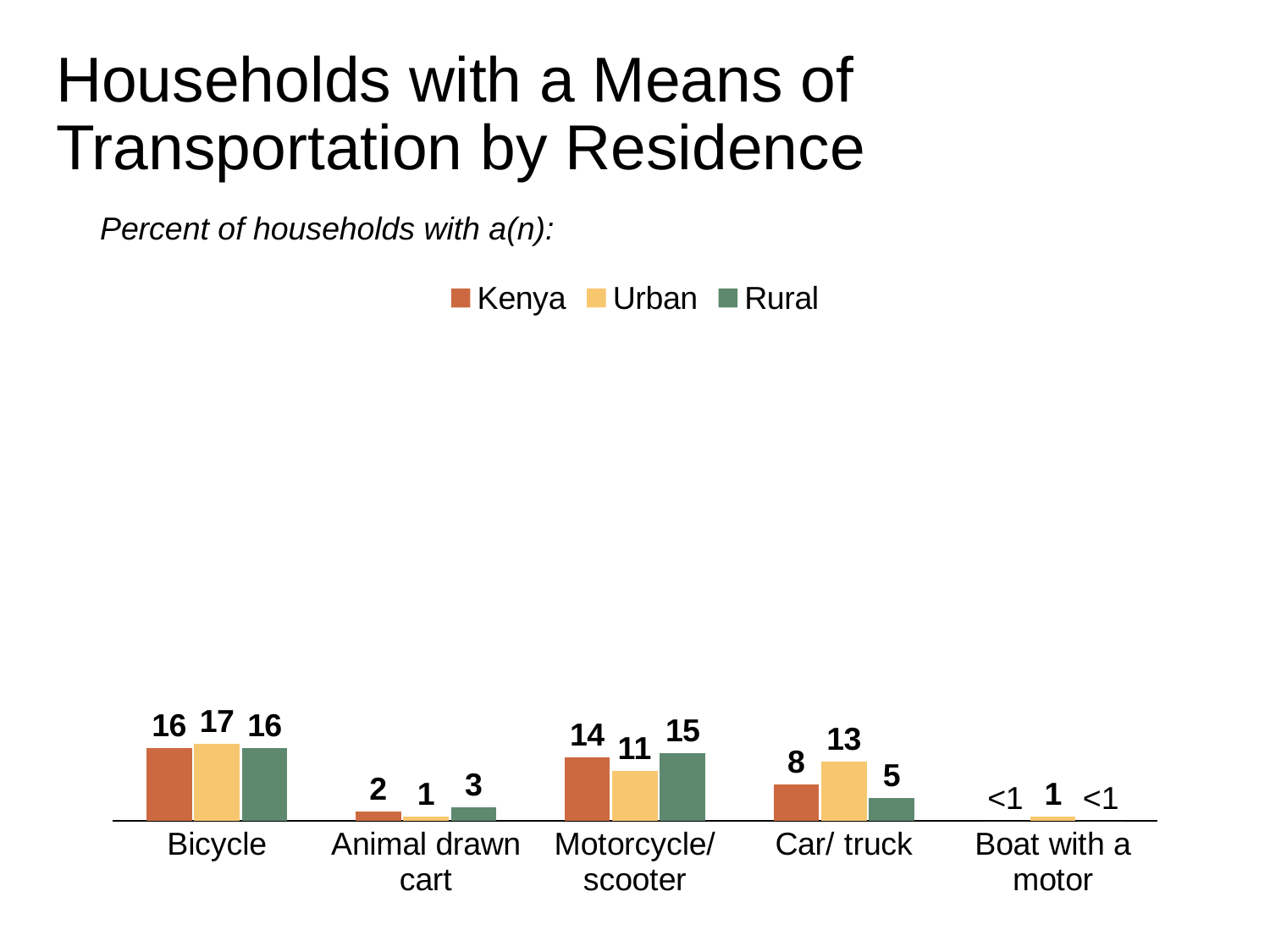

# Households with a Means of Transportation by Residence
Percent of households with a(n):

### Chart

| Category | Kenya | Urban | Rural |
|---|---|---|---|
| Bicycle | 16.0 | 17.0 | 16.0 |
| Animal drawn cart | 2.0 | 1.0 | 3.0 |
| Motorcycle/ scooter | 14.0 | 11.0 | 15.0 |
| Car/ truck | 8.0 | 13.0 | 5.0 |
| Boat with a motor | 0.0 | 1.0 | 0.0 |